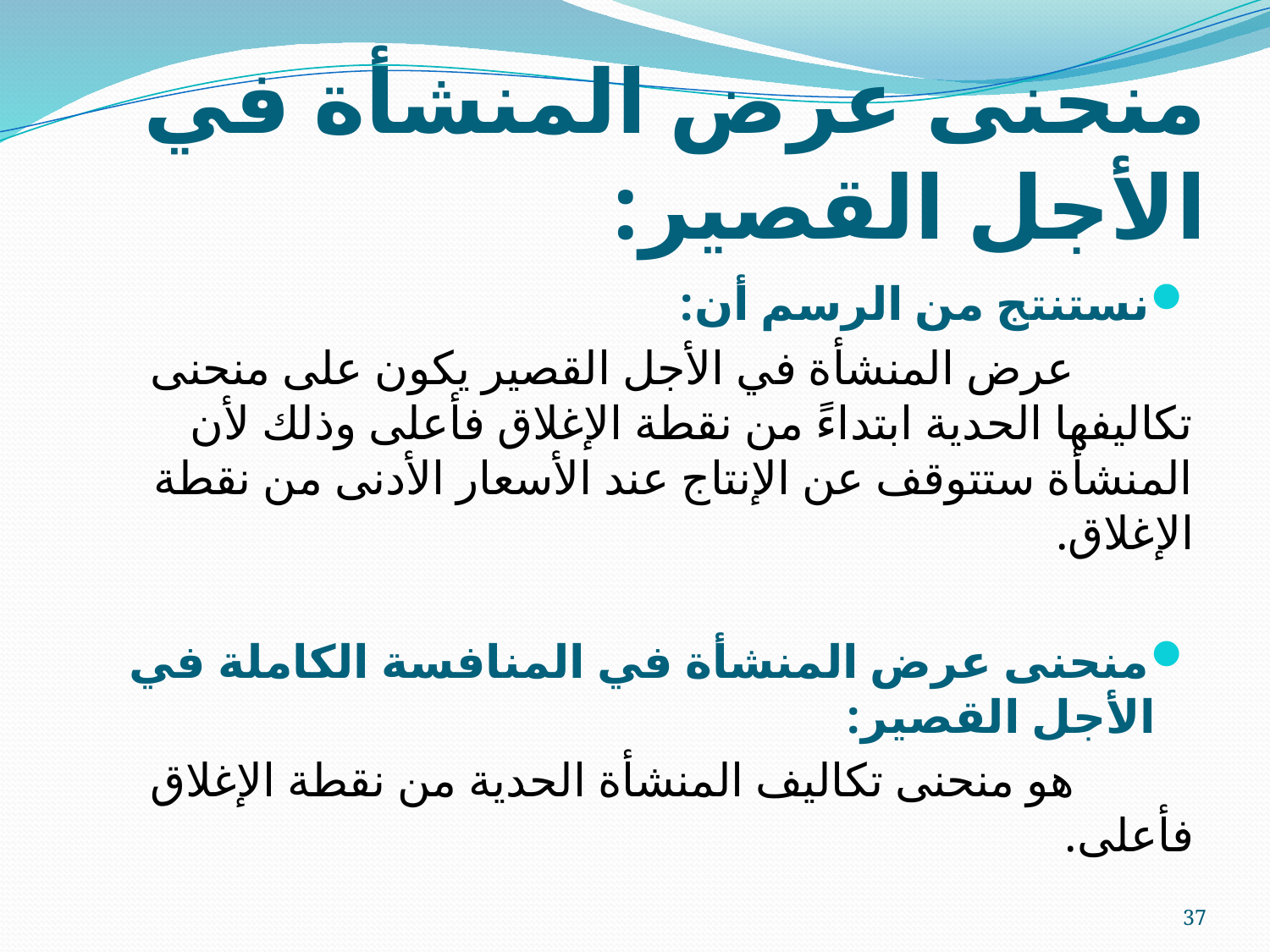

# منحنى عرض المنشأة في الأجل القصير:
نستنتج من الرسم أن:
          عرض المنشأة في الأجل القصير يكون على منحنى تكاليفها الحدية ابتداءً من نقطة الإغلاق فأعلى وذلك لأن المنشأة ستتوقف عن الإنتاج عند الأسعار الأدنى من نقطة الإغلاق.

منحنى عرض المنشأة في المنافسة الكاملة في الأجل القصير:
          هو منحنى تكاليف المنشأة الحدية من نقطة الإغلاق فأعلى.
37